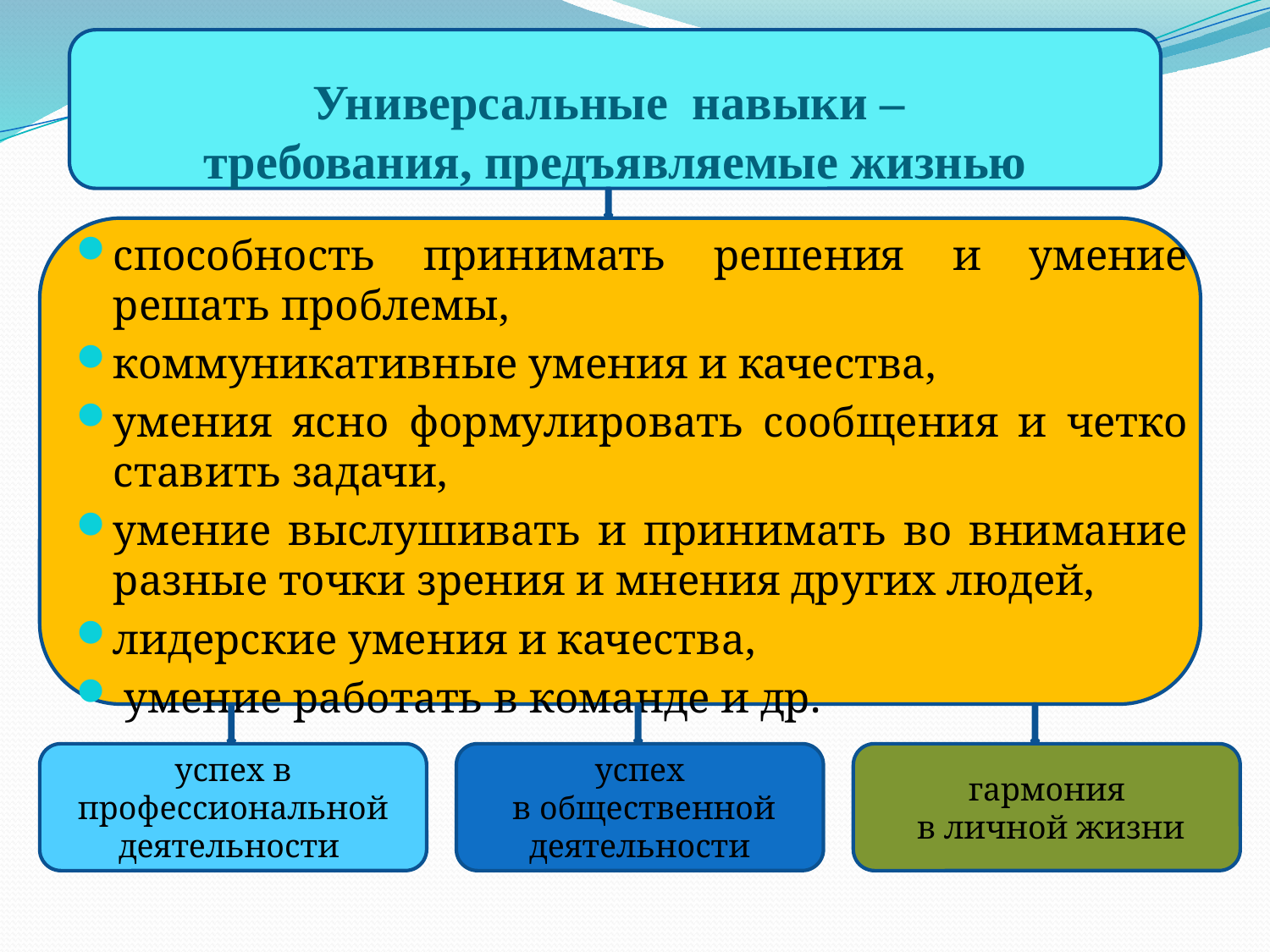

# Универсальные  навыки – требования, предъявляемые жизнью

способность принимать решения и умение решать проблемы,
коммуникативные умения и качества,
умения ясно формулировать сообщения и четко ставить задачи,
умение выслушивать и принимать во внимание разные точки зрения и мнения других людей,
лидерские умения и качества,
 умение работать в команде и др.

успех в профессиональной
деятельности
успех
 в общественной деятельности
гармония
 в личной жизни